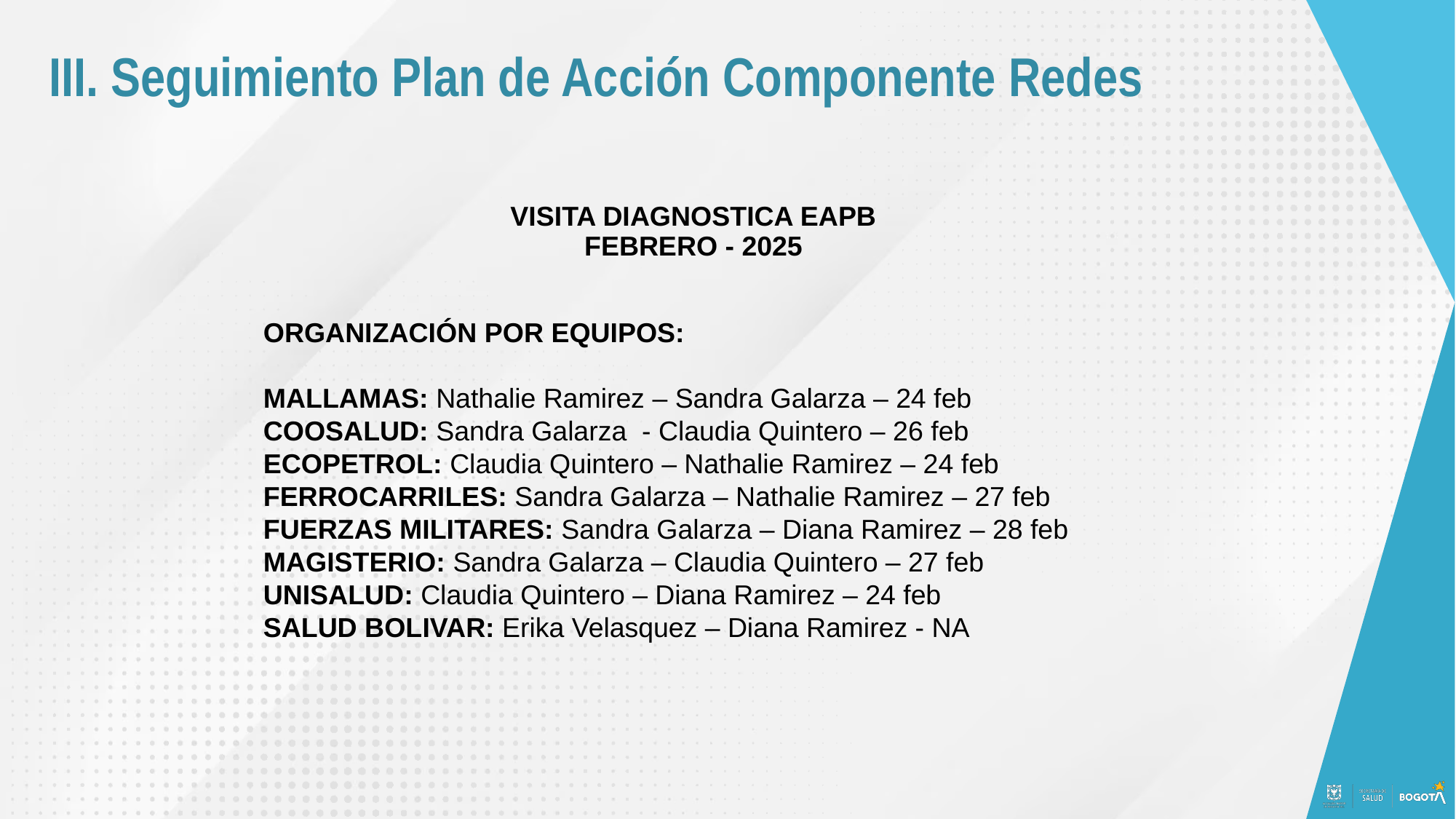

III. Seguimiento Plan de Acción Componente Redes
VISITA DIAGNOSTICA EAPB
FEBRERO - 2025
ORGANIZACIÓN POR EQUIPOS:

MALLAMAS: Nathalie Ramirez – Sandra Galarza – 24 feb
COOSALUD: Sandra Galarza  - Claudia Quintero – 26 feb
ECOPETROL: Claudia Quintero – Nathalie Ramirez – 24 feb
FERROCARRILES: Sandra Galarza – Nathalie Ramirez – 27 feb
FUERZAS MILITARES: Sandra Galarza – Diana Ramirez – 28 feb
MAGISTERIO: Sandra Galarza – Claudia Quintero – 27 feb
UNISALUD: Claudia Quintero – Diana Ramirez – 24 feb
SALUD BOLIVAR: Erika Velasquez – Diana Ramirez - NA